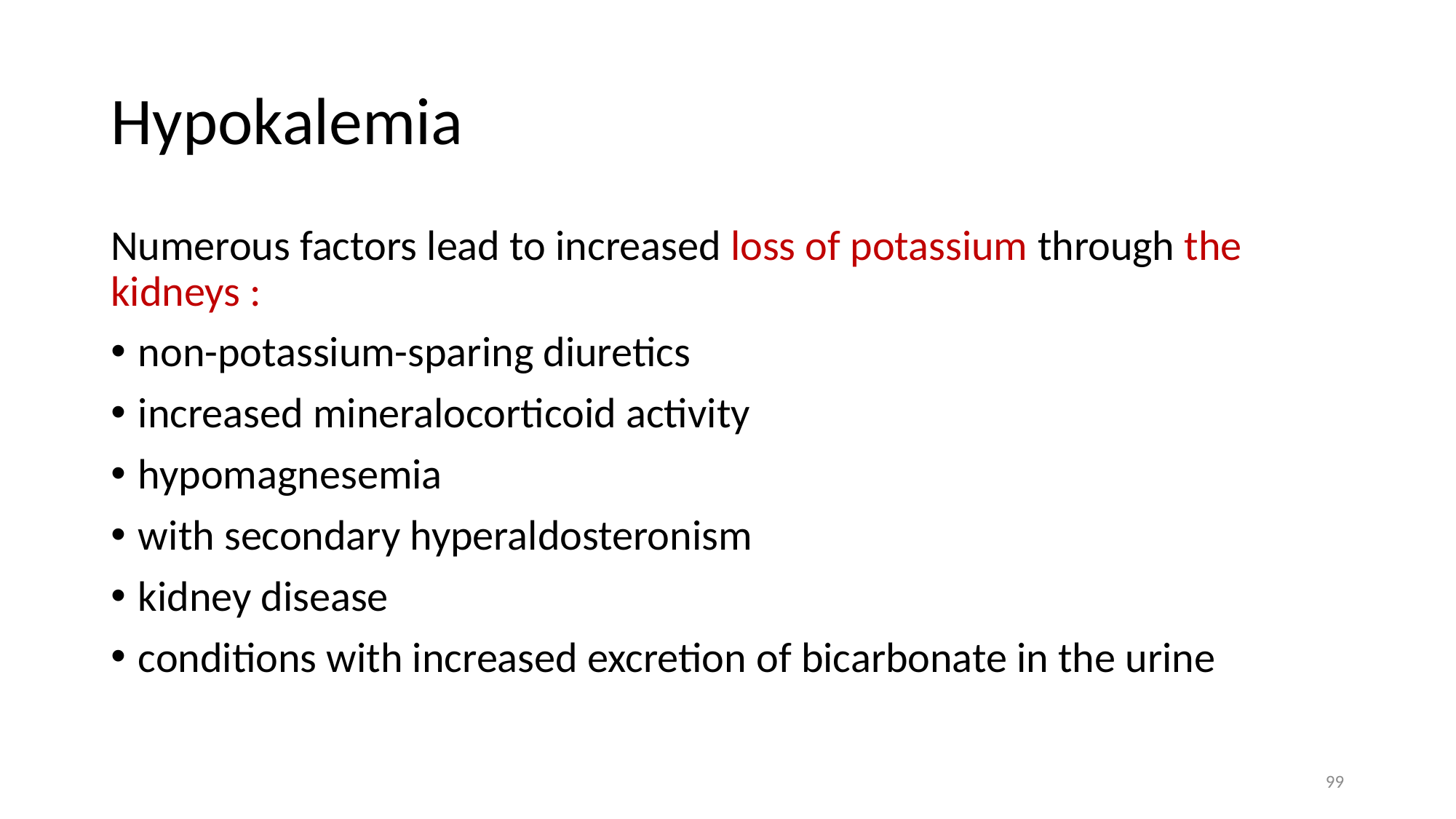

# Hypokalemia
Numerous factors lead to increased loss of potassium through the kidneys :
non-potassium-sparing diuretics
increased mineralocorticoid activity
hypomagnesemia
with secondary hyperaldosteronism
kidney disease
conditions with increased excretion of bicarbonate in the urine
99